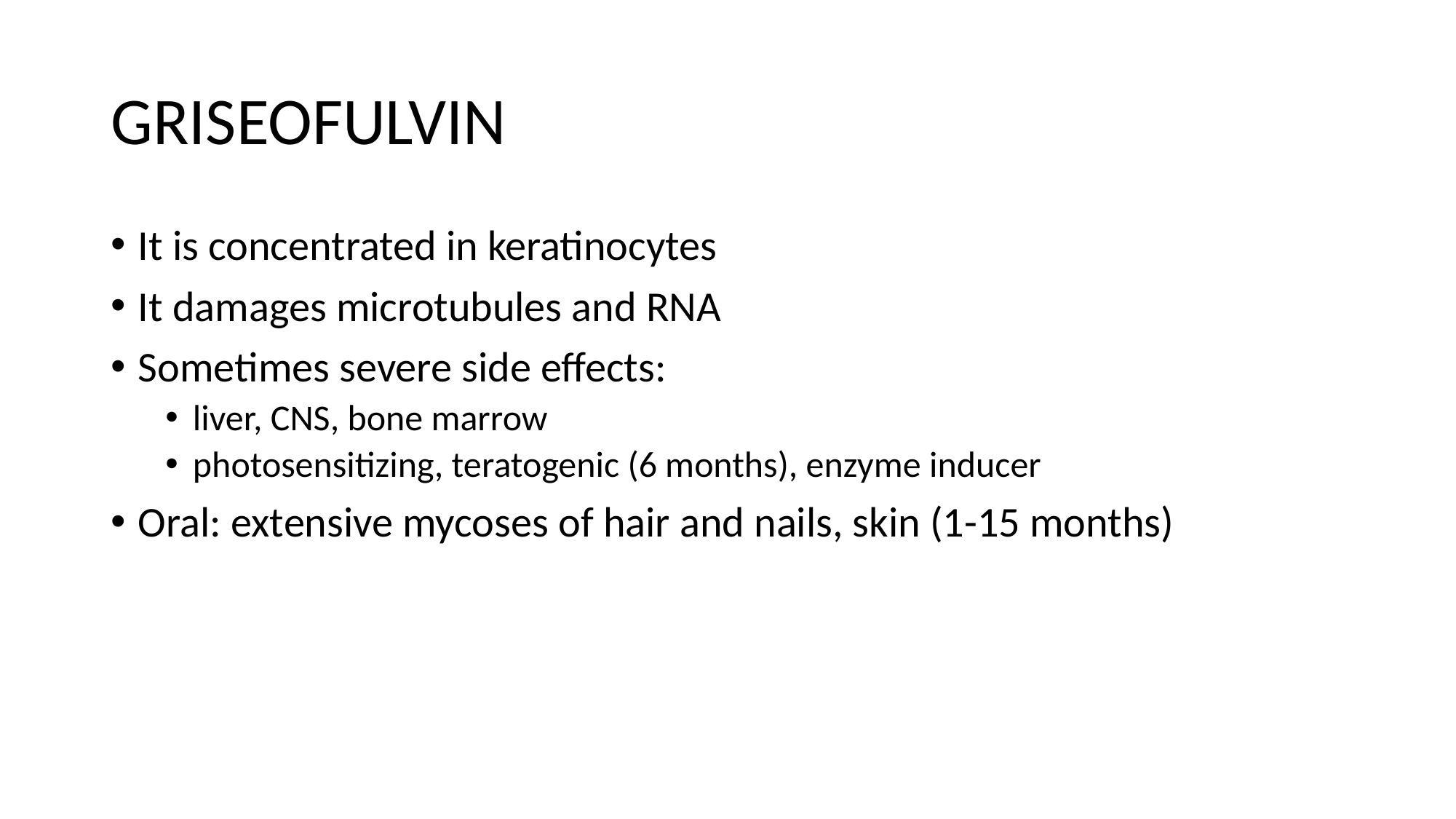

# GRISEOFULVIN
It is concentrated in keratinocytes
It damages microtubules and RNA
Sometimes severe side effects:
liver, CNS, bone marrow
photosensitizing, teratogenic (6 months), enzyme inducer
Oral: extensive mycoses of hair and nails, skin (1-15 months)